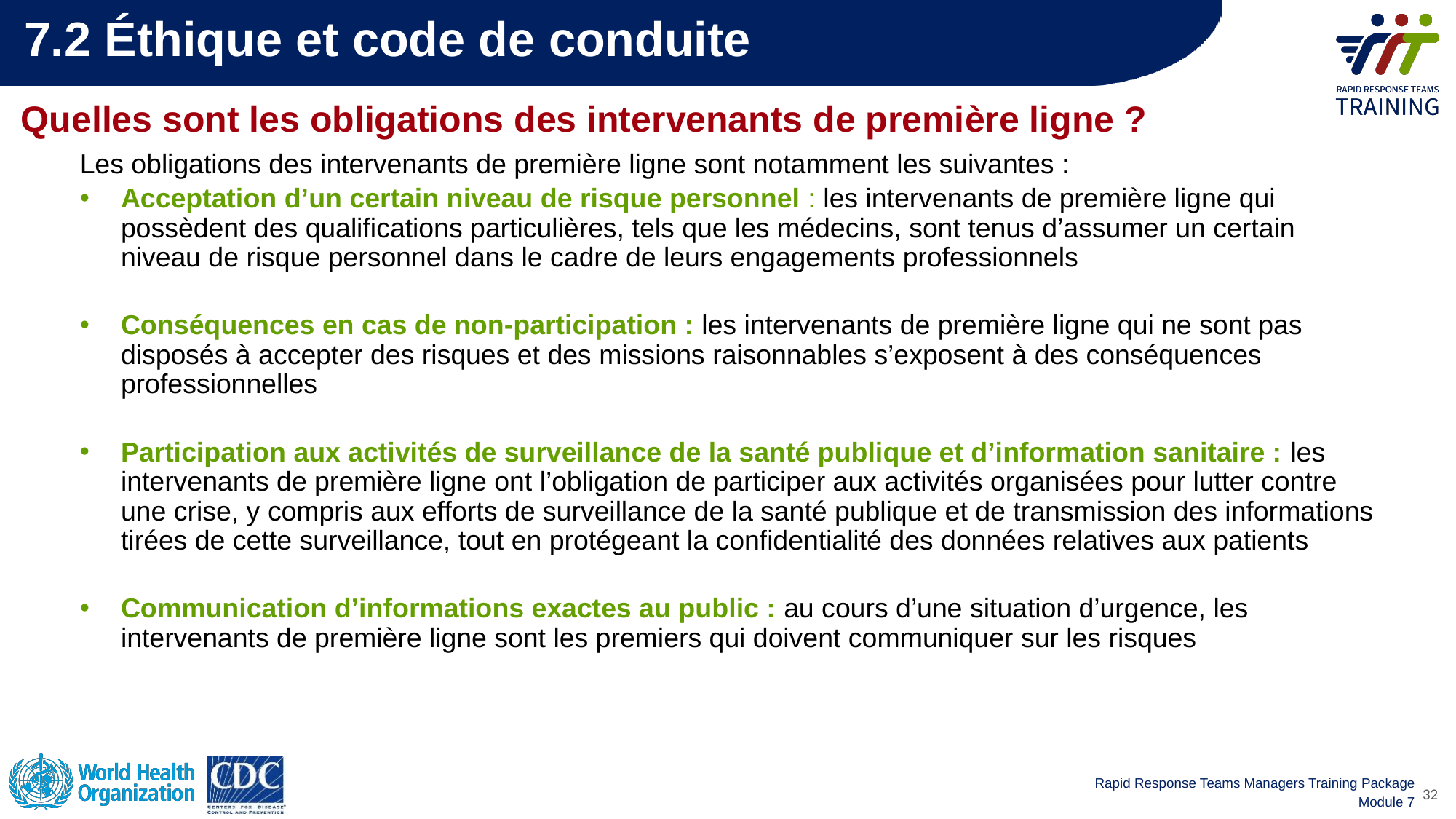

7.2 Éthique et code de conduite
# Quelles sont les obligations des intervenants de première ligne ?
Les obligations des intervenants de première ligne sont notamment les suivantes :
Acceptation d’un certain niveau de risque personnel : les intervenants de première ligne qui possèdent des qualifications particulières, tels que les médecins, sont tenus d’assumer un certain niveau de risque personnel dans le cadre de leurs engagements professionnels

Conséquences en cas de non-participation : les intervenants de première ligne qui ne sont pas disposés à accepter des risques et des missions raisonnables s’exposent à des conséquences professionnelles

Participation aux activités de surveillance de la santé publique et d’information sanitaire : les intervenants de première ligne ont l’obligation de participer aux activités organisées pour lutter contre une crise, y compris aux efforts de surveillance de la santé publique et de transmission des informations tirées de cette surveillance, tout en protégeant la confidentialité des données relatives aux patients

Communication d’informations exactes au public : au cours d’une situation d’urgence, les intervenants de première ligne sont les premiers qui doivent communiquer sur les risques
32